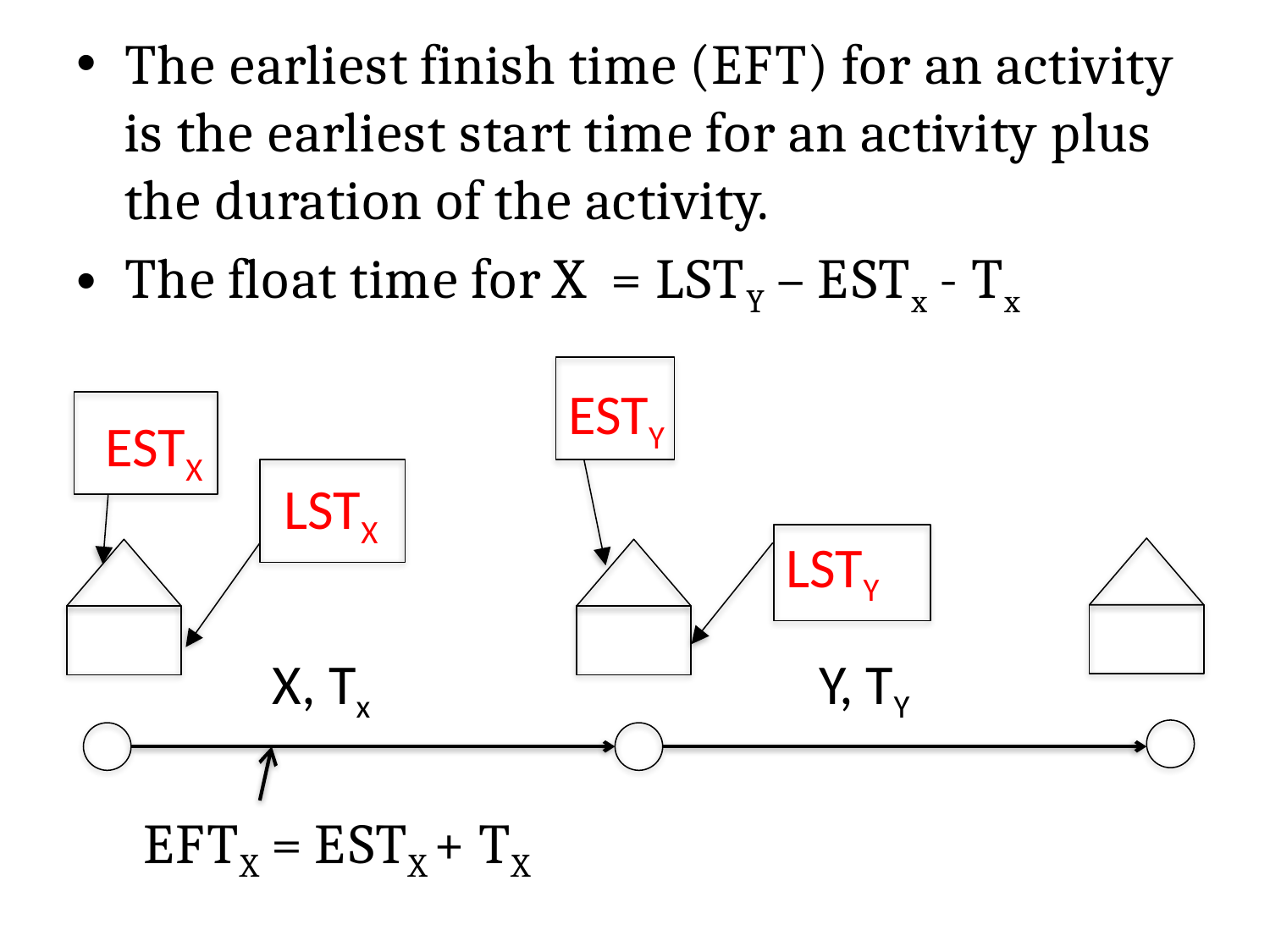

The earliest finish time (EFT) for an activity is the earliest start time for an activity plus the duration of the activity.
The float time for X  = LSTY – ESTx - Tx

ESTY

ESTX

LSTX

LSTY

X, Tx
Y, TY
EFTX = ESTX + TX